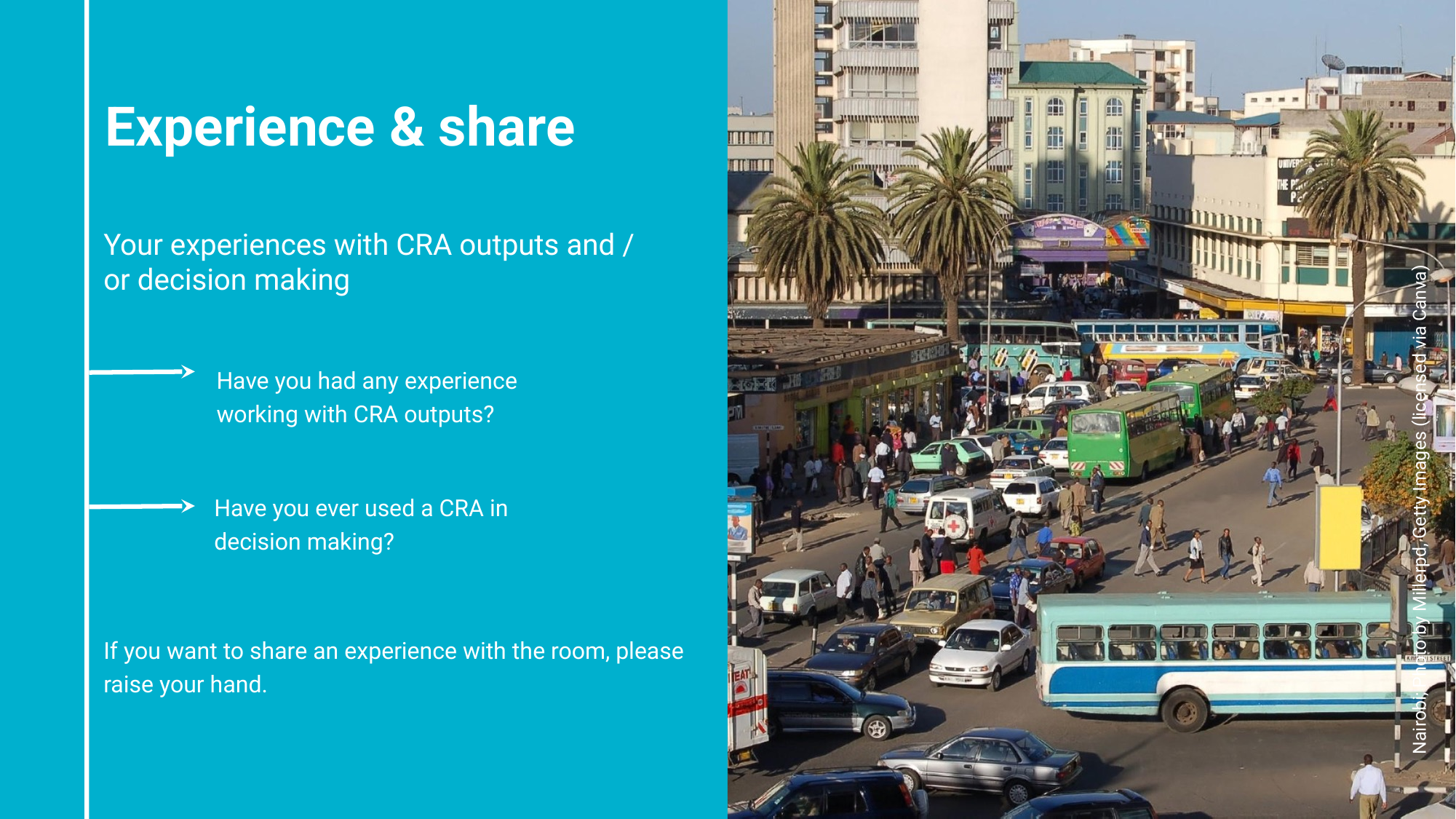

Experience & share
Your experiences with CRA outputs and / or decision making
Have you had any experience working with CRA outputs?
Nairobi; Photo by Millerpd, Getty Images (licensed via Canva)
Have you ever used a CRA in decision making?
If you want to share an experience with the room, please raise your hand.
70